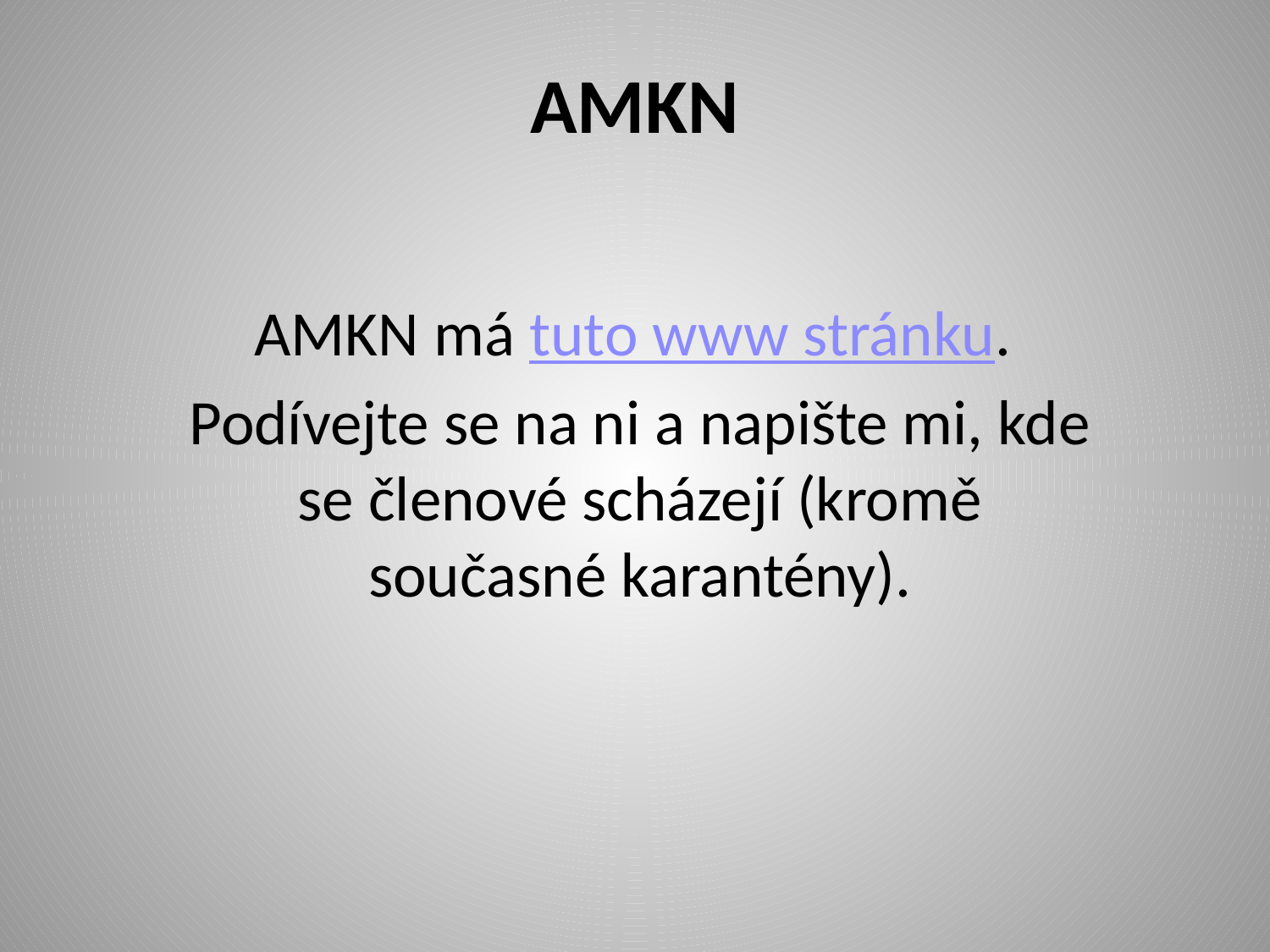

# AMKN
AMKN má tuto www stránku.
Podívejte se na ni a napište mi, kde se členové scházejí (kromě současné karantény).